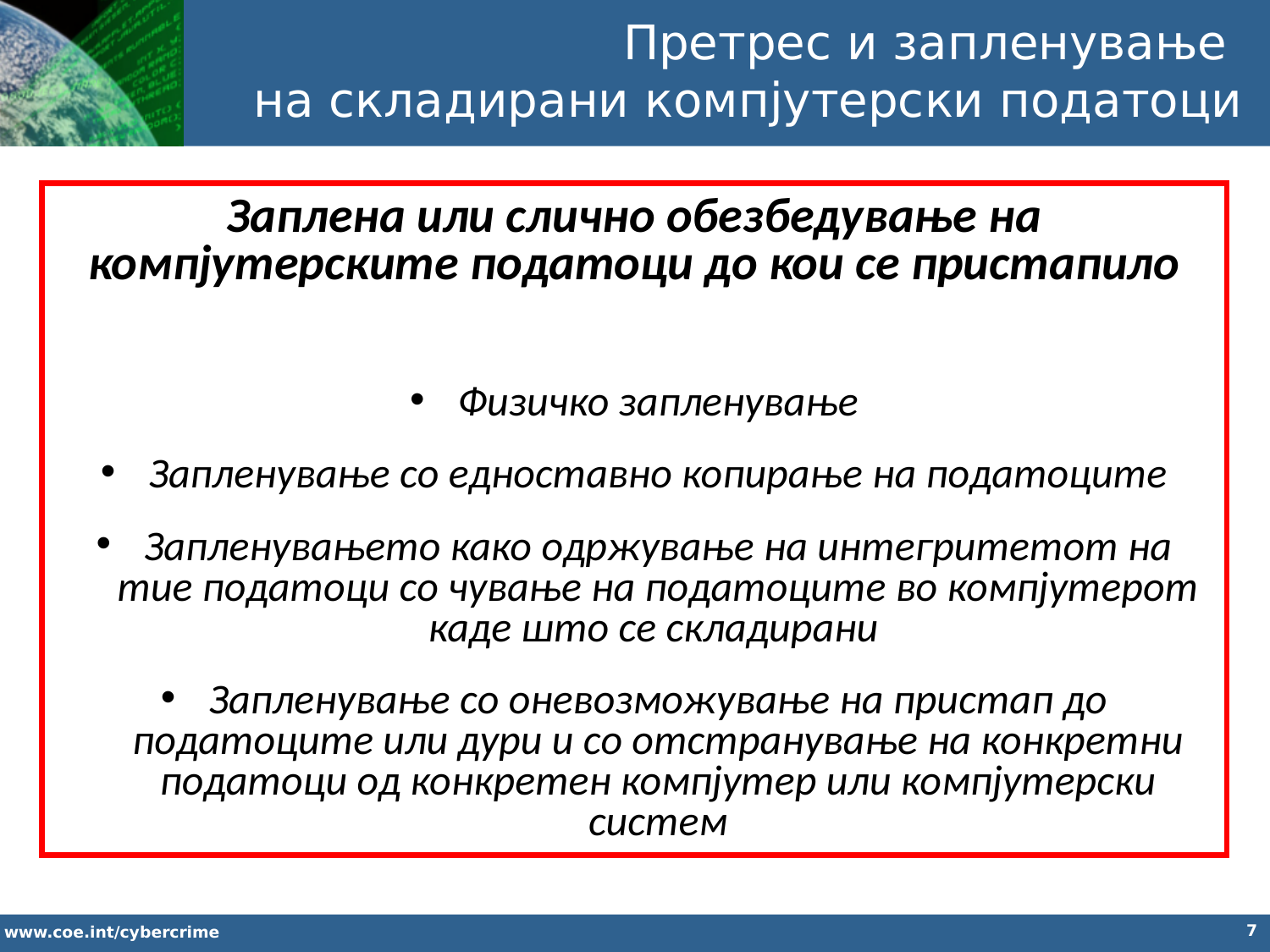

Претрес и запленување
на складирани компјутерски податоци
Заплена или слично обезбедување на компјутерските податоци до кои се пристапило

Физичко запленување
Запленување со едноставно копирање на податоците
Запленувањето како одржување на интегритетот на тие податоци со чување на податоците во компјутерот каде што се складирани
Запленување со оневозможување на пристап до податоците или дури и со отстранување на конкретни податоци од конкретен компјутер или компјутерски систем